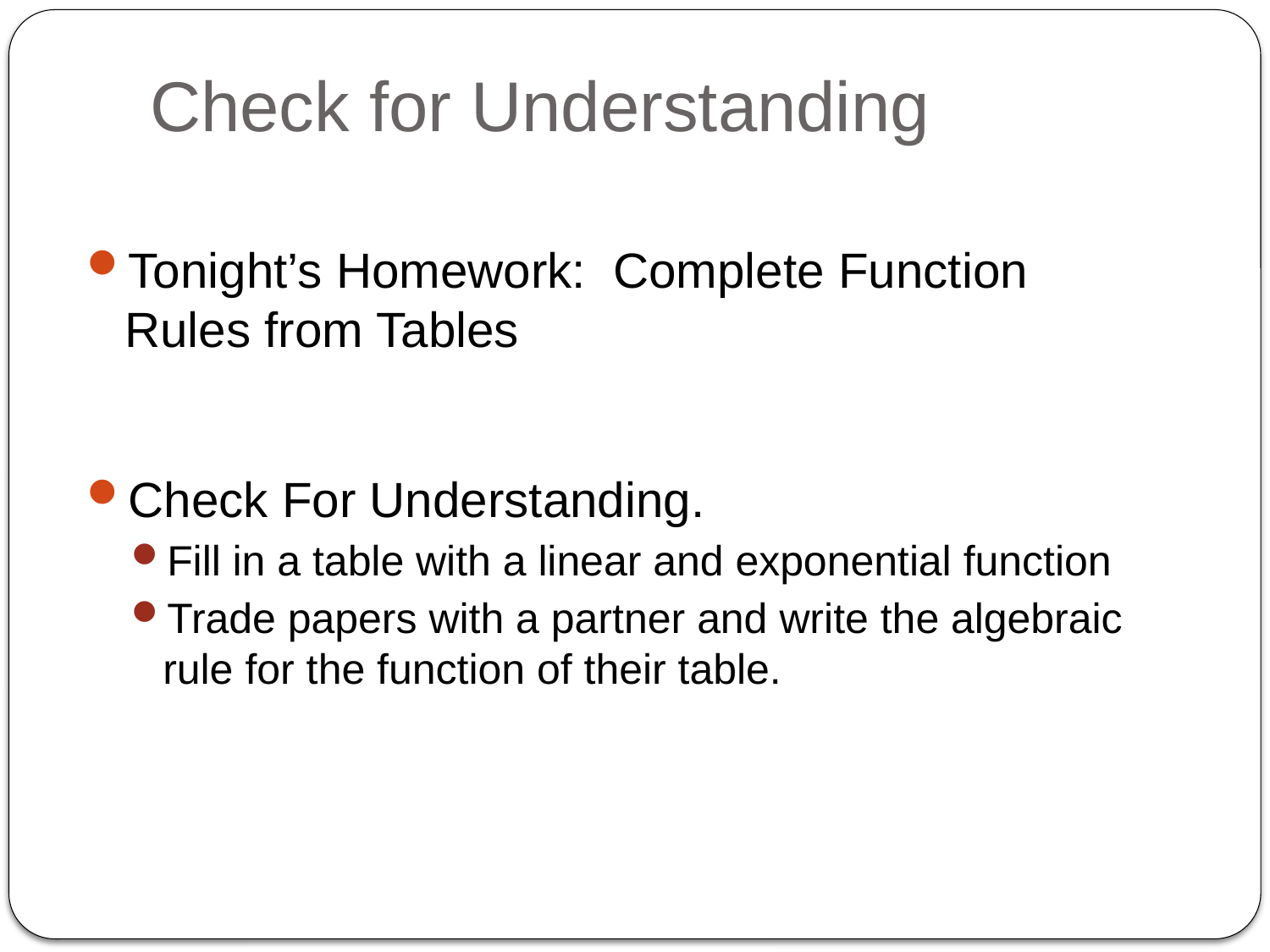

# Check for Understanding
Tonight’s Homework:  Complete Function Rules from Tables

Check For Understanding.
Fill in a table with a linear and exponential function
Trade papers with a partner and write the algebraic rule for the function of their table.